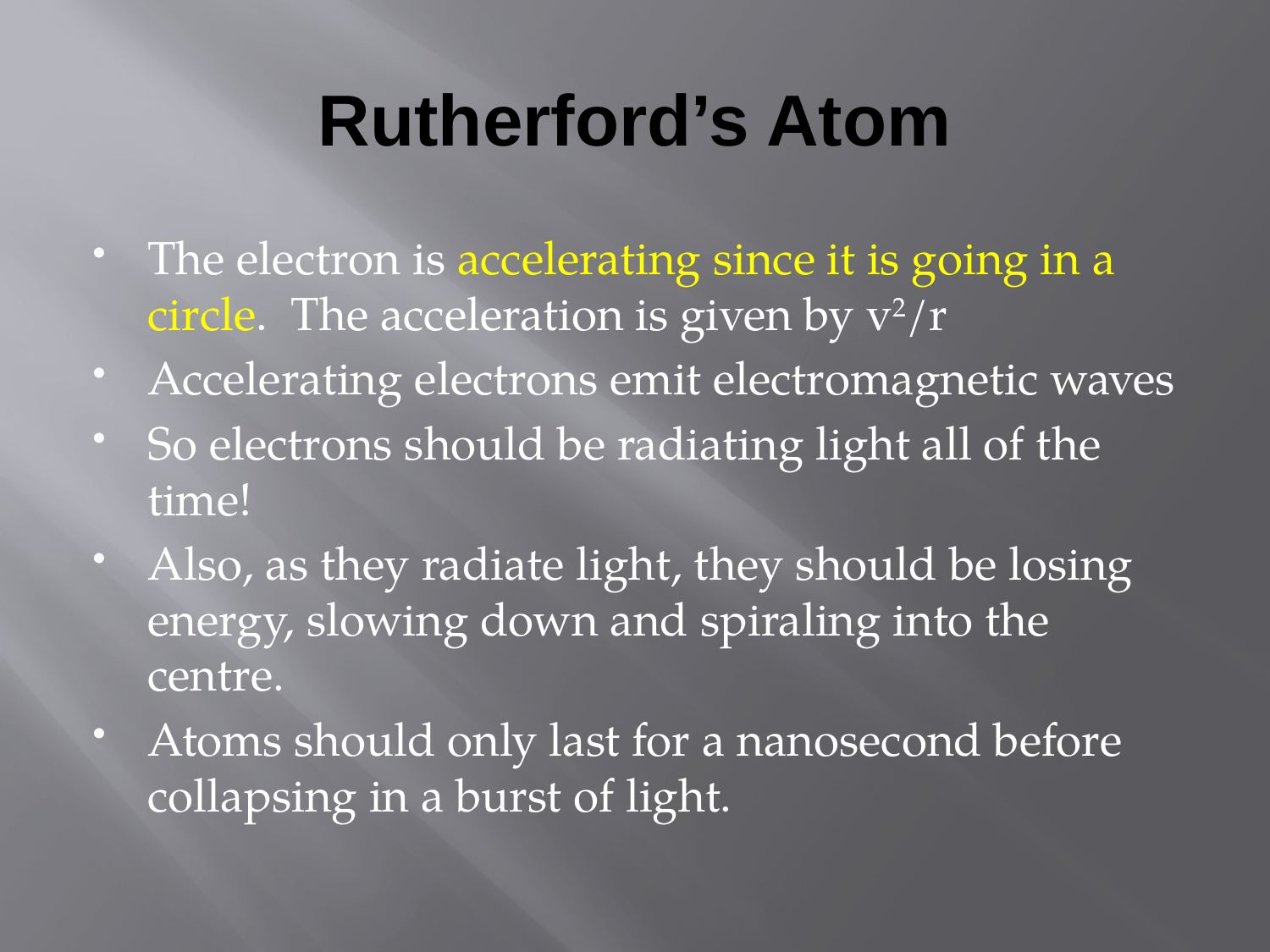

# Rutherford’s Atom
The electron is accelerating since it is going in a circle.  The acceleration is given by v2/r
Accelerating electrons emit electromagnetic waves
So electrons should be radiating light all of the time!
Also, as they radiate light, they should be losing energy, slowing down and spiraling into the centre.
Atoms should only last for a nanosecond before collapsing in a burst of light.